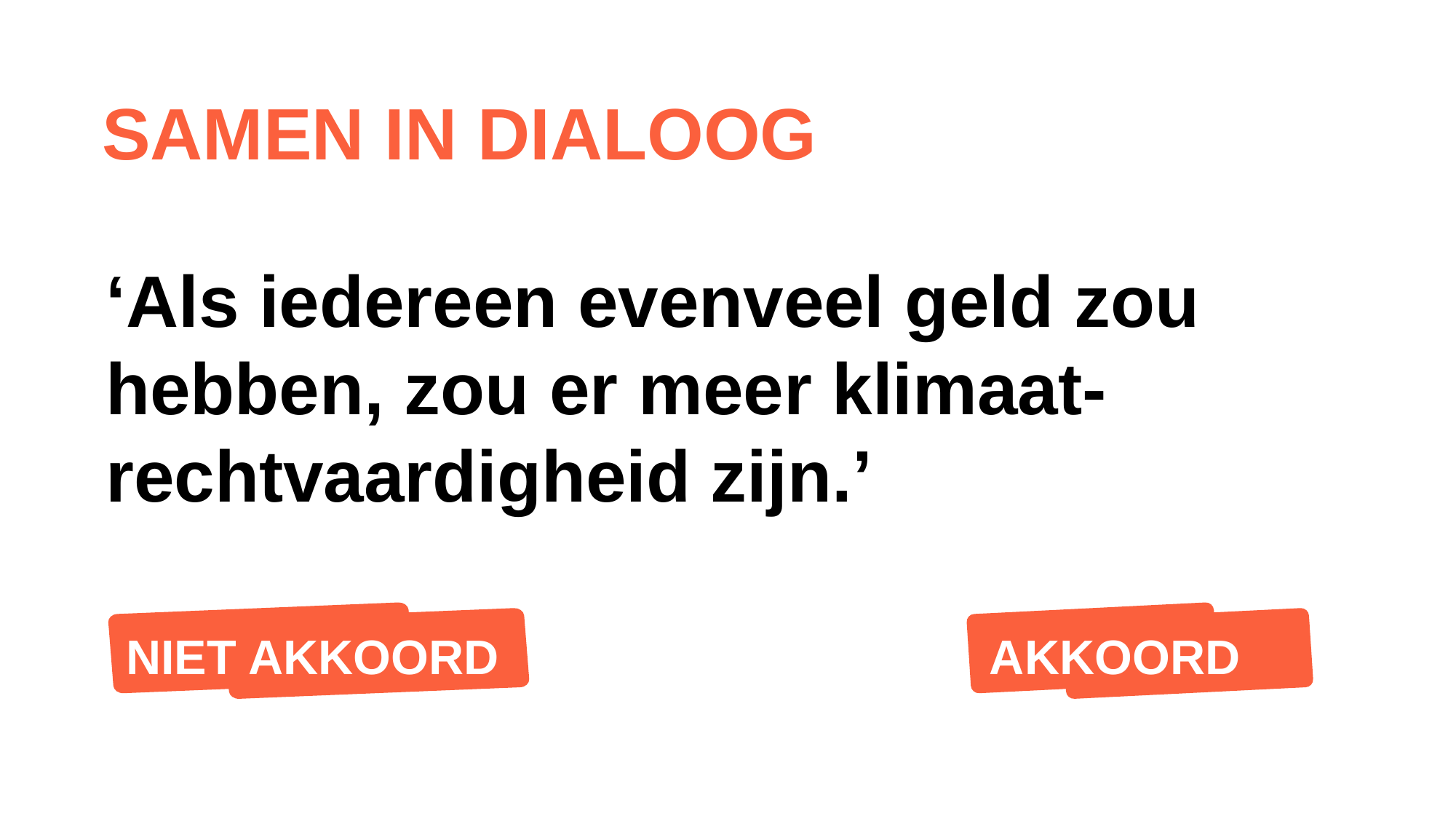

Samen in dialoog
‘Als iedereen evenveel geld zou hebben, zou er meer klimaat-rechtvaardigheid zijn.’

AKKOORD
NIET AKKOORD